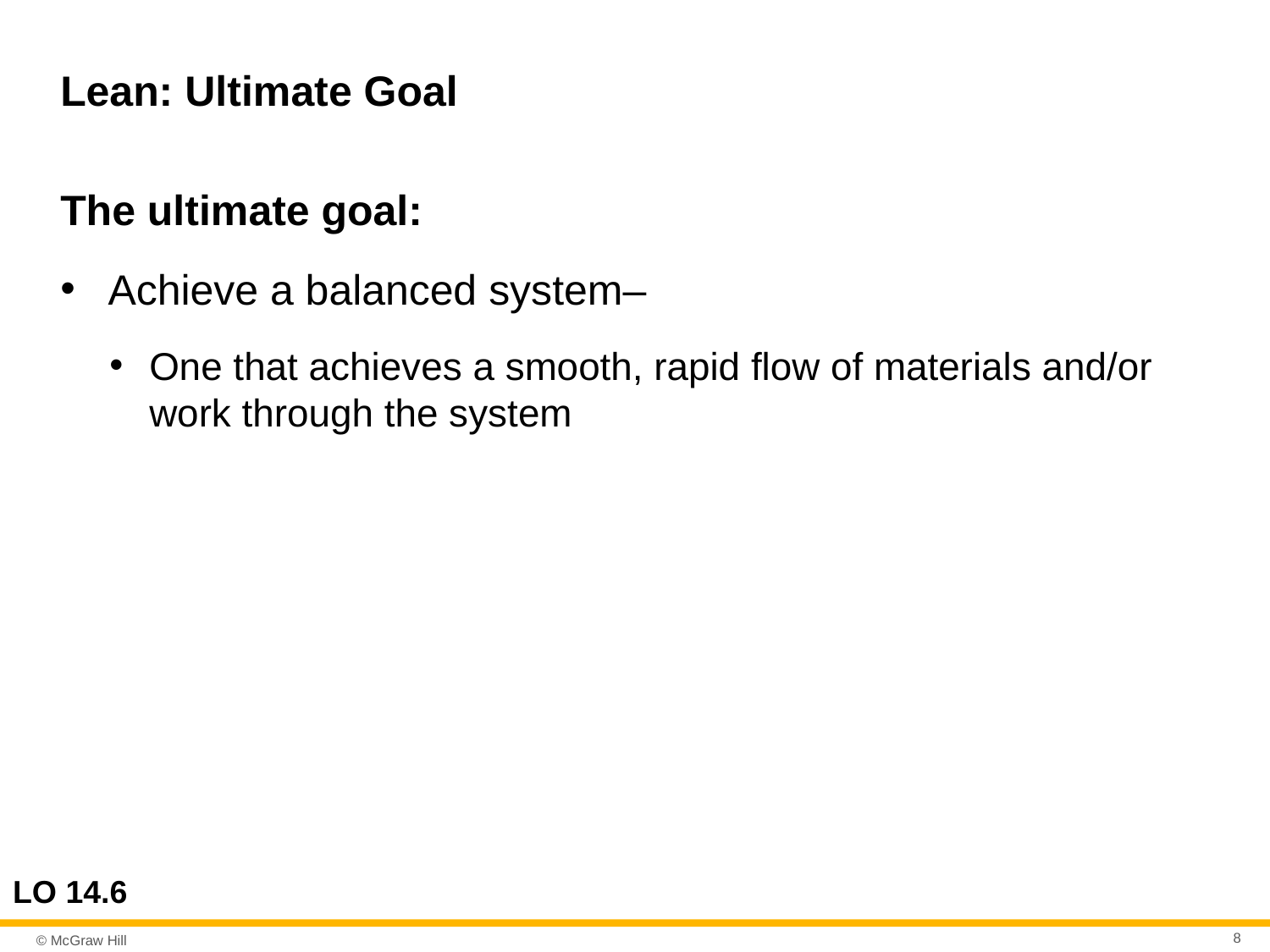

# Lean: Ultimate Goal
The ultimate goal:
Achieve a balanced system–
One that achieves a smooth, rapid flow of materials and/or work through the system
LO 14.6